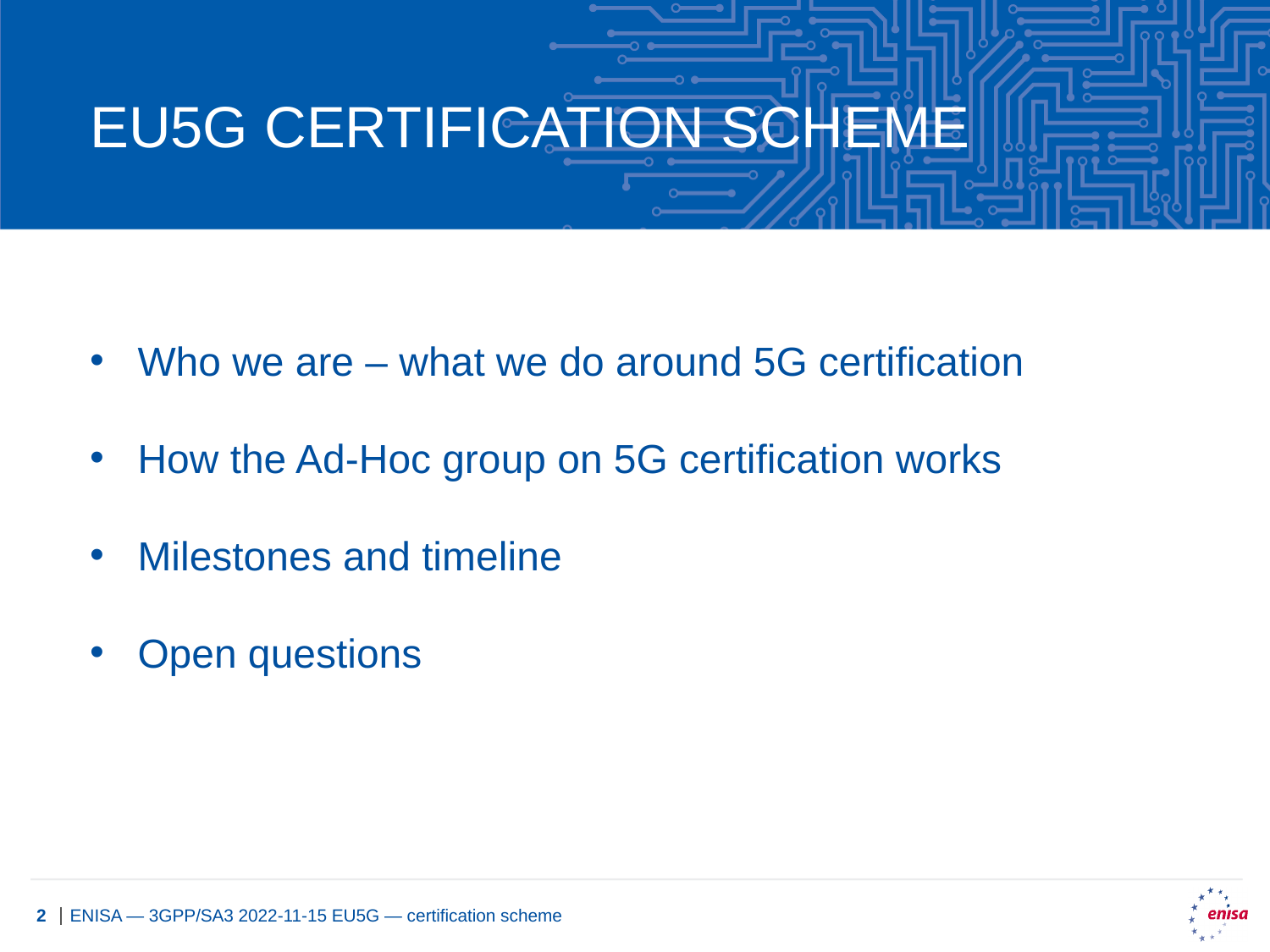

EU5g certification scheme
Who we are – what we do around 5G certification

How the Ad-Hoc group on 5G certification works

Milestones and timeline

Open questions

ENISA ― 3GPP/SA3 2022-11-15 EU5G ― certification scheme